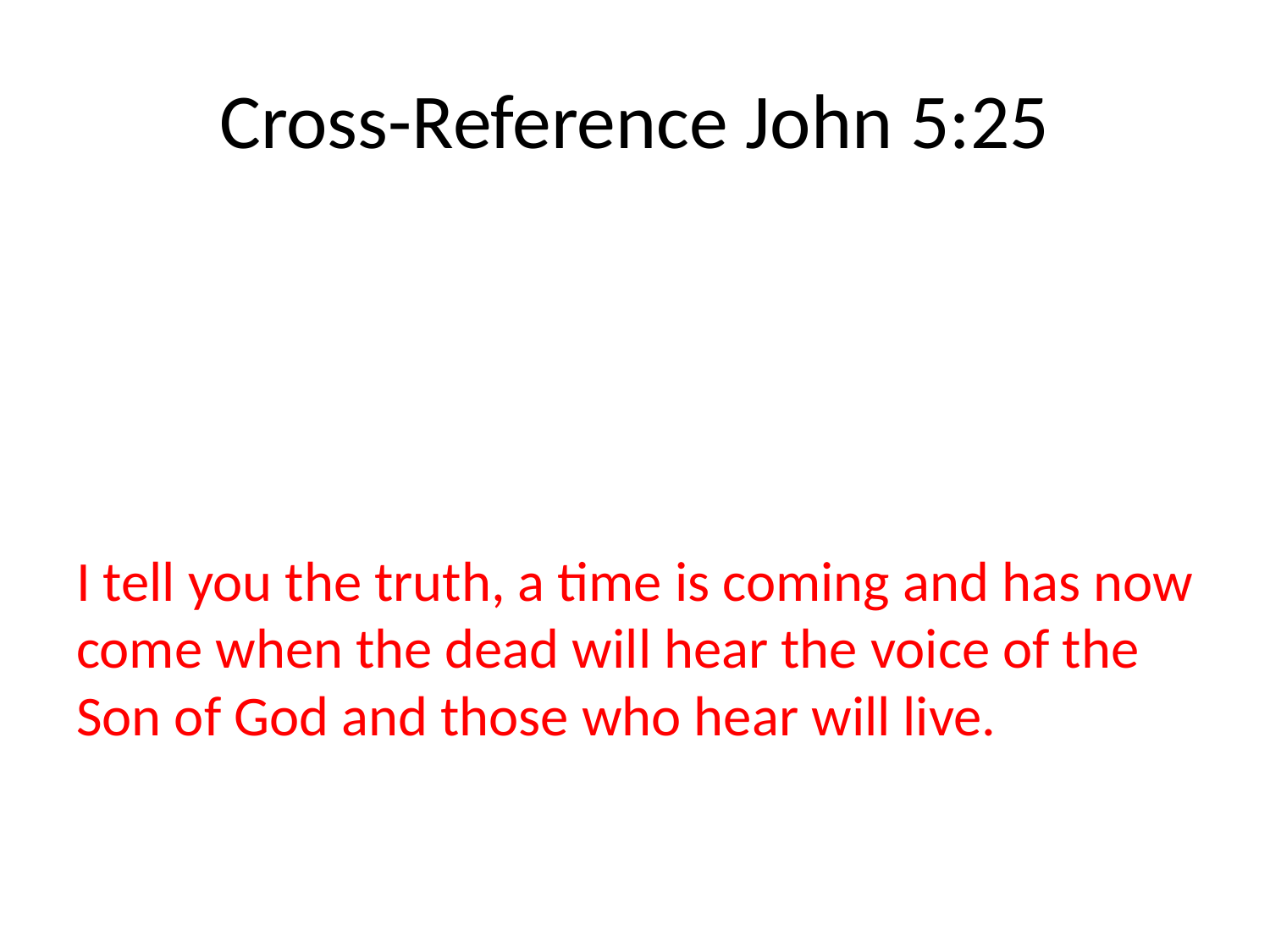

# Cross-Reference John 5:25

I tell you the truth, a time is coming and has now come when the dead will hear the voice of the Son of God and those who hear will live.